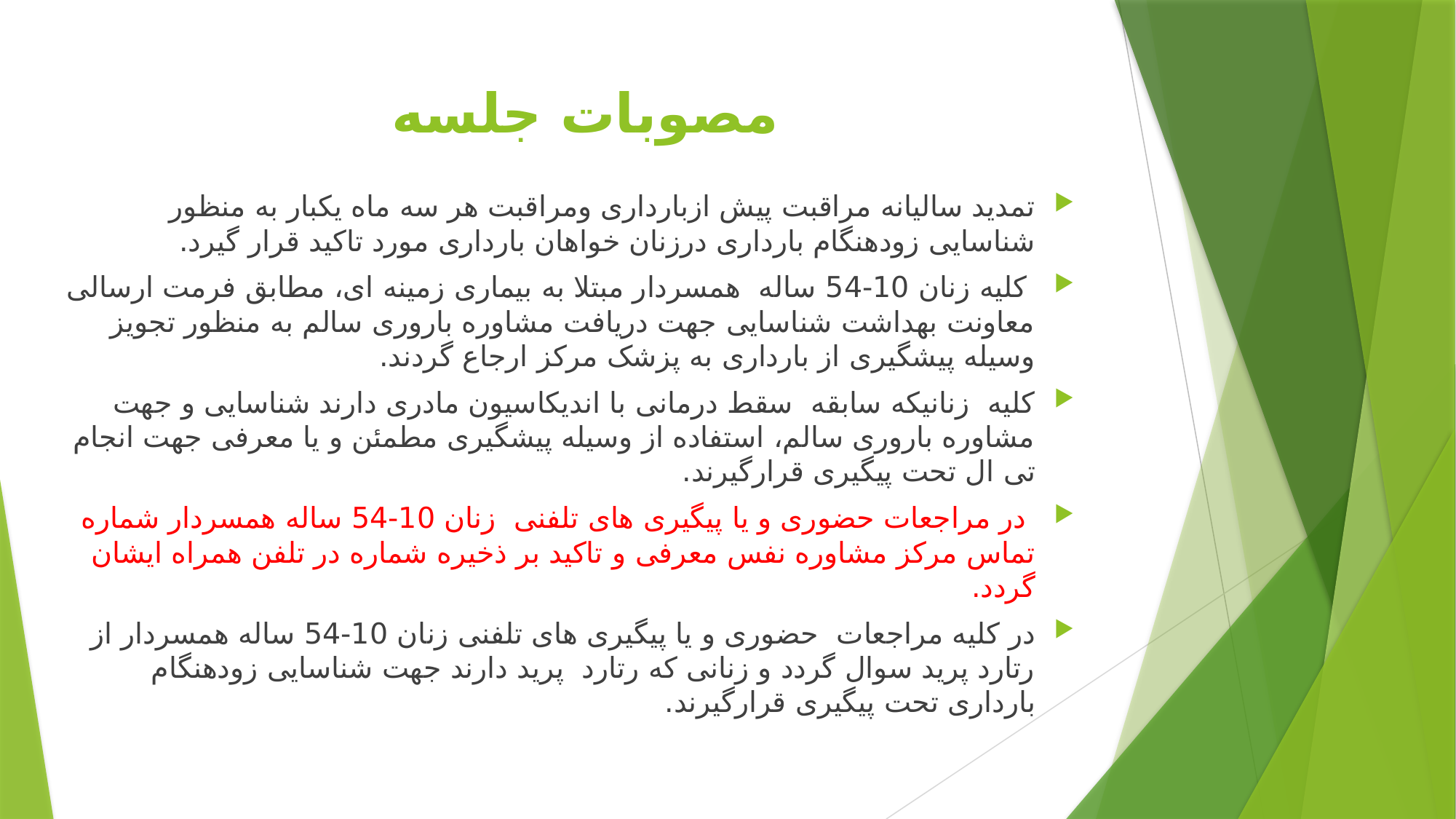

# مصوبات جلسه
تمدید سالیانه مراقبت پیش ازبارداری ومراقبت هر سه ماه یکبار به منظور شناسایی زودهنگام بارداری درزنان خواهان بارداری مورد تاکید قرار گیرد.
 کلیه زنان 10-54 ساله  همسردار مبتلا به بیماری زمینه ای، مطابق فرمت ارسالی معاونت بهداشت شناسایی جهت دریافت مشاوره باروری سالم به منظور تجویز وسیله پیشگیری از بارداری به پزشک مرکز ارجاع گردند.
کلیه  زنانیکه سابقه  سقط درمانی با اندیکاسیون مادری دارند شناسایی و جهت مشاوره باروری سالم، استفاده از وسیله پیشگیری مطمئن و یا معرفی جهت انجام تی ال تحت پیگیری قرارگیرند.
 در مراجعات حضوری و یا پیگیری های تلفنی  زنان 10-54 ساله همسردار شماره تماس مرکز مشاوره نفس معرفی و تاکید بر ذخیره شماره در تلفن همراه ایشان گردد.
در کلیه مراجعات  حضوری و یا پیگیری های تلفنی زنان 10-54 ساله همسردار از رتارد پرید سوال گردد و زنانی که رتارد  پرید دارند جهت شناسایی زودهنگام بارداری تحت پیگیری قرارگیرند.